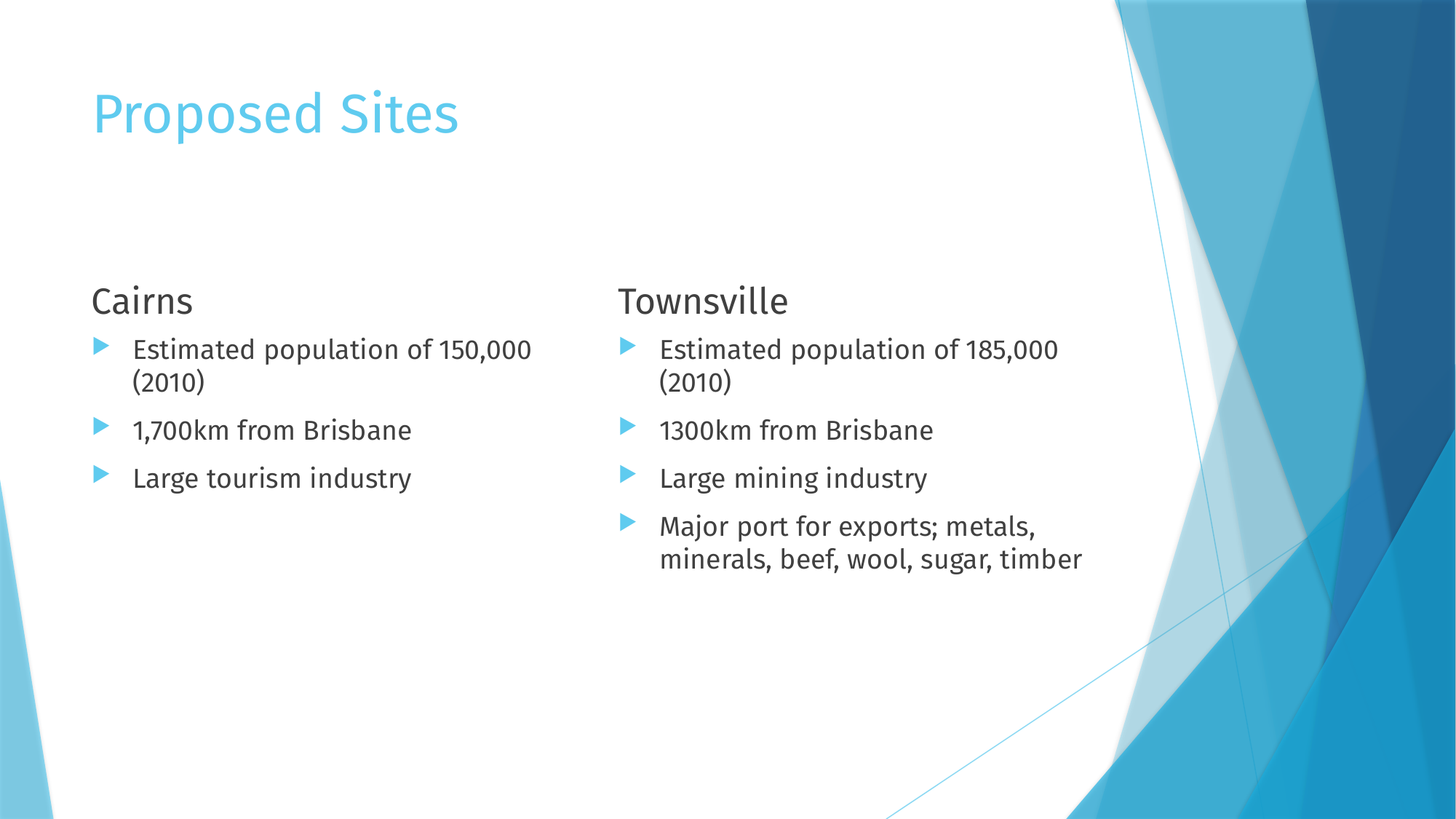

# Proposed Sites
Cairns
Townsville
Estimated population of 150,000 (2010)
1,700km from Brisbane
Large tourism industry
Estimated population of 185,000 (2010)
1300km from Brisbane
Large mining industry
Major port for exports; metals, minerals, beef, wool, sugar, timber